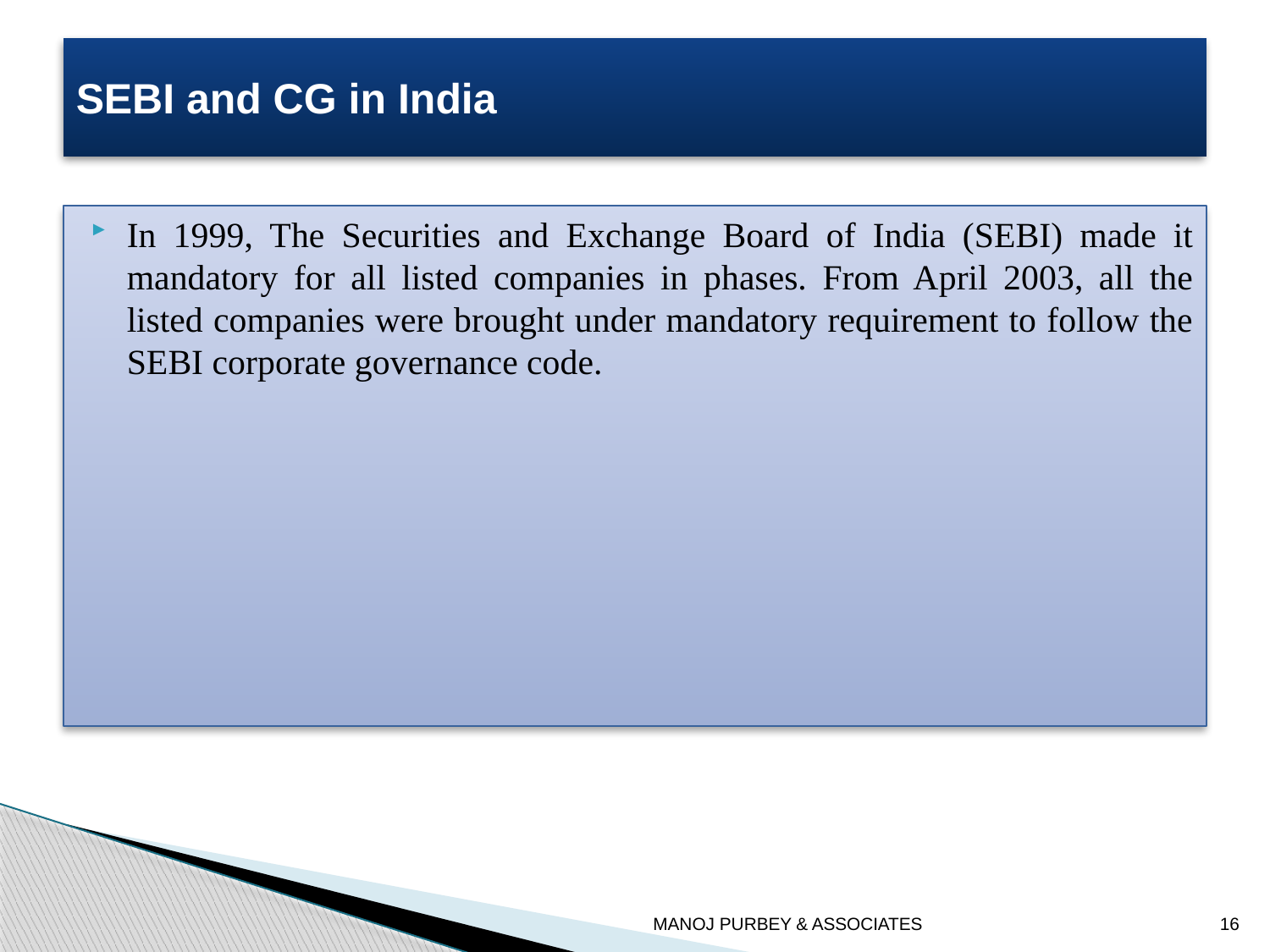

# SEBI and CG in India
In 1999, The Securities and Exchange Board of India (SEBI) made it mandatory for all listed companies in phases. From April 2003, all the listed companies were brought under mandatory requirement to follow the SEBI corporate governance code.

MANOJ PURBEY & ASSOCIATES
16